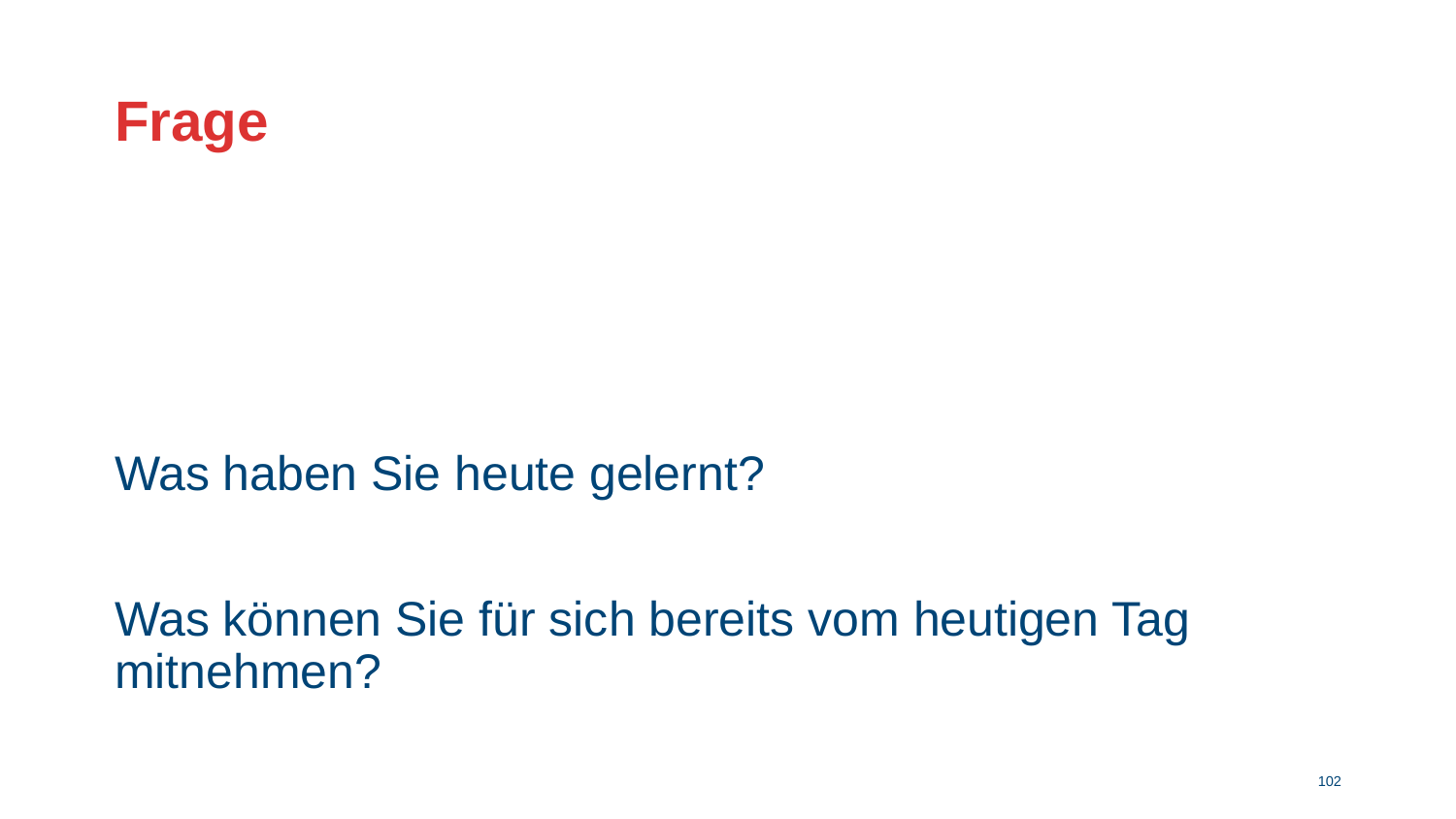

# Frage

Was haben Sie heute gelernt?

Was können Sie für sich bereits vom heutigen Tag mitnehmen?
102